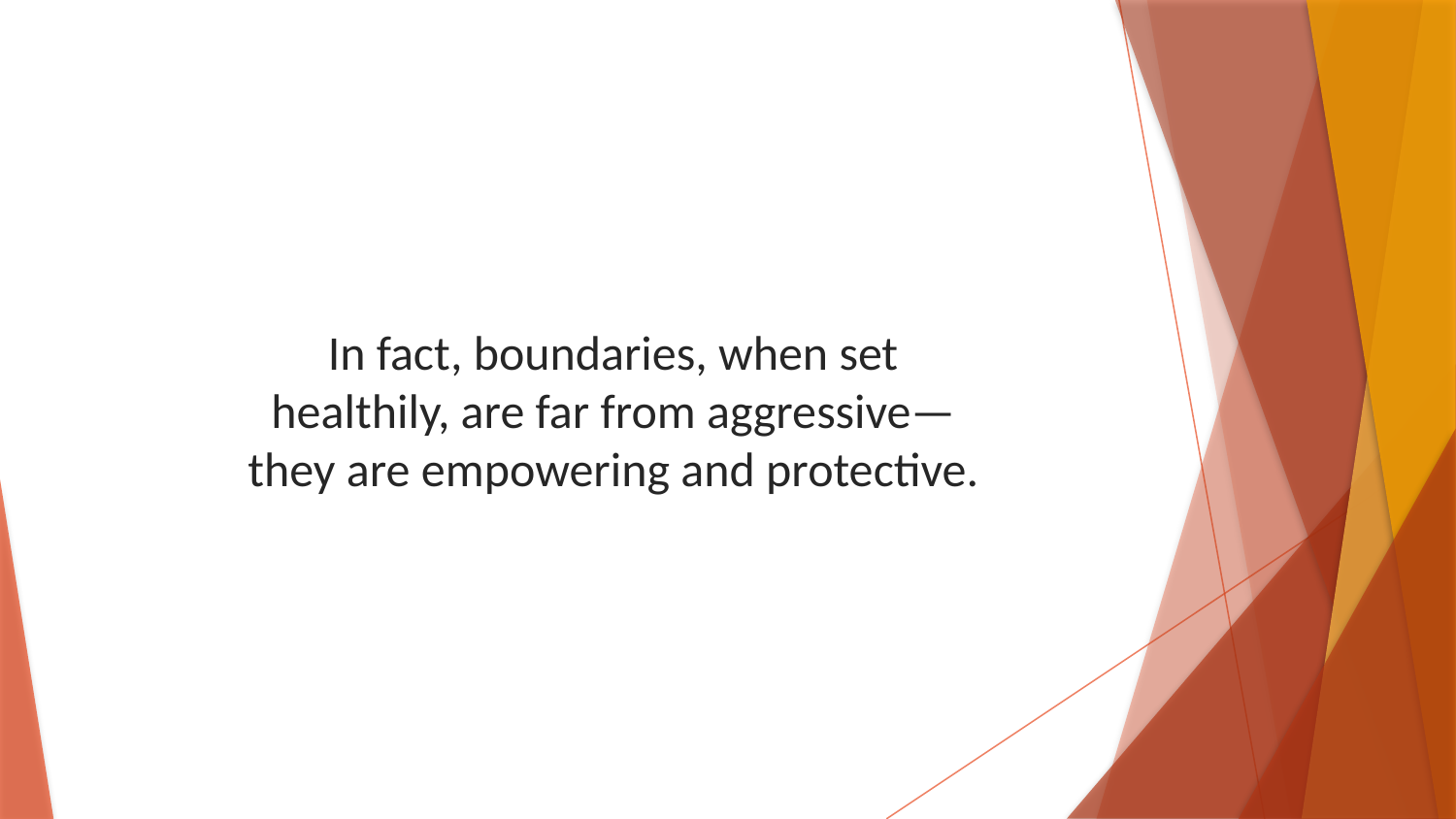

In fact, boundaries, when set healthily, are far from aggressive—they are empowering and protective.